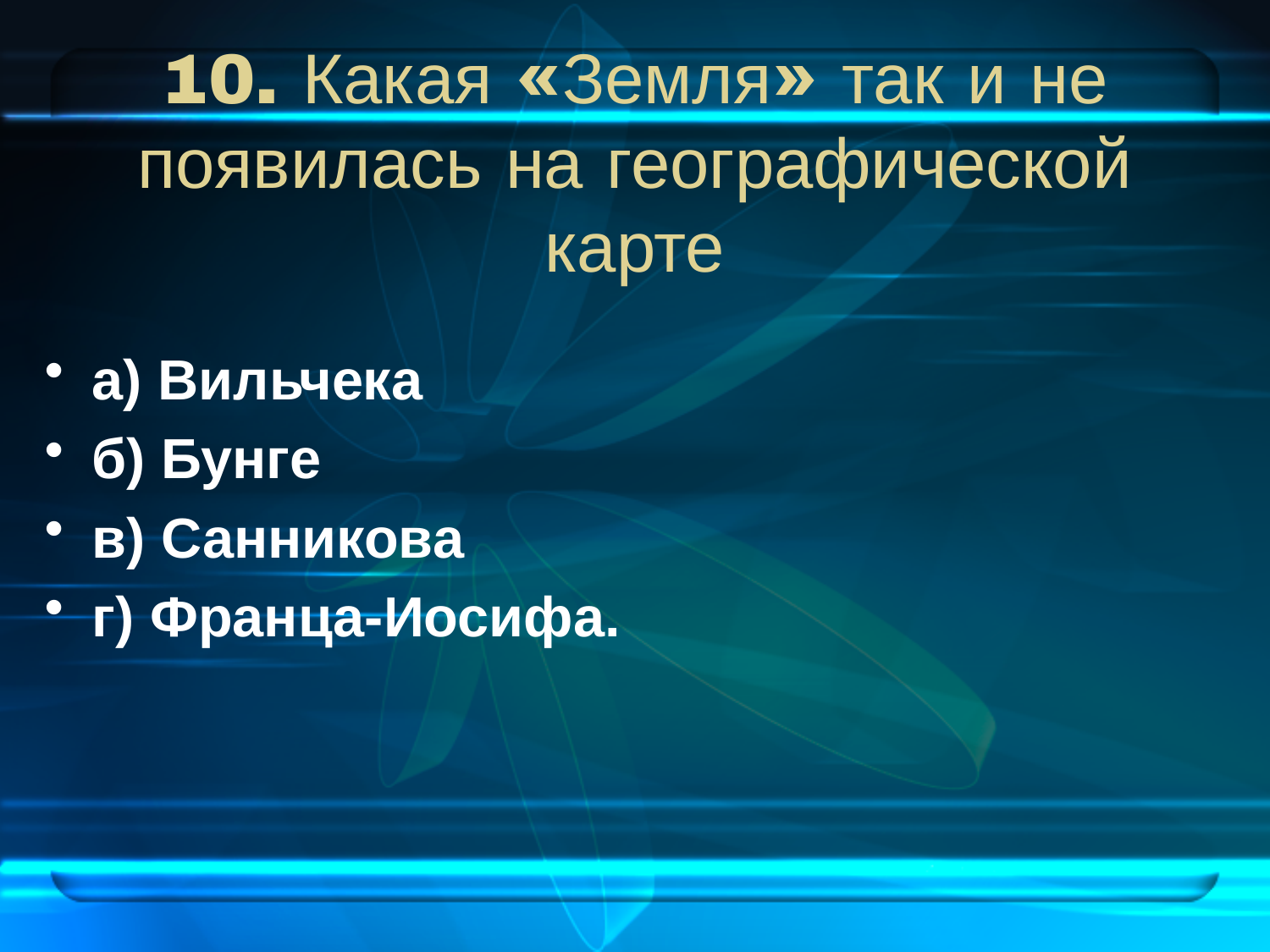

# 10. Какая «Земля» так и не появилась на географической карте
а) Вильчека
б) Бунге
в) Санникова
г) Франца-Иосифа.